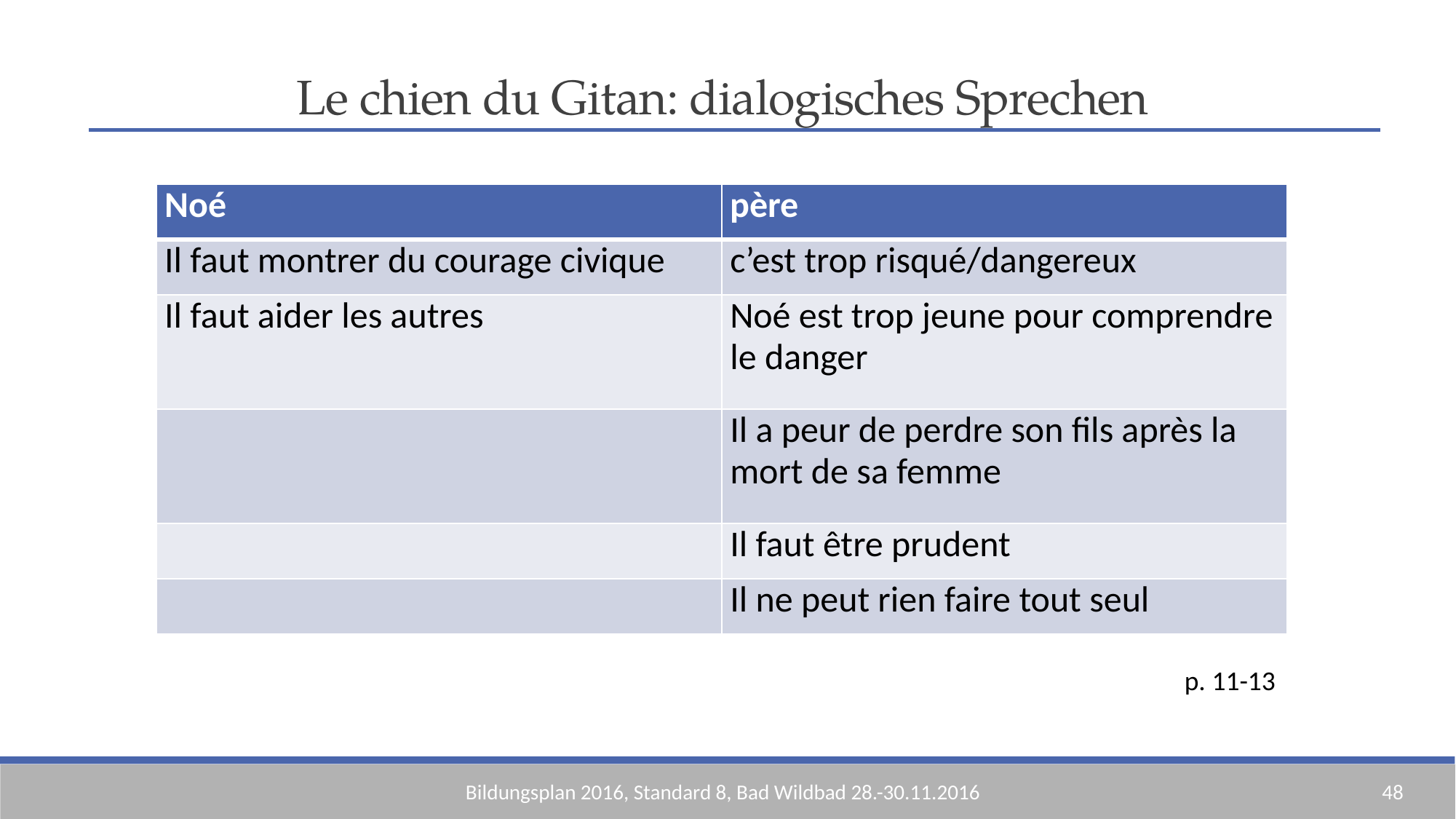

Le chien du Gitan: dialogisches Sprechen
| Noé | père |
| --- | --- |
| Il faut montrer du courage civique | c’est trop risqué/dangereux |
| Il faut aider les autres | Noé est trop jeune pour comprendre le danger |
|  | Il a peur de perdre son fils après la mort de sa femme |
|  | Il faut être prudent |
|  | Il ne peut rien faire tout seul |
p. 11-13